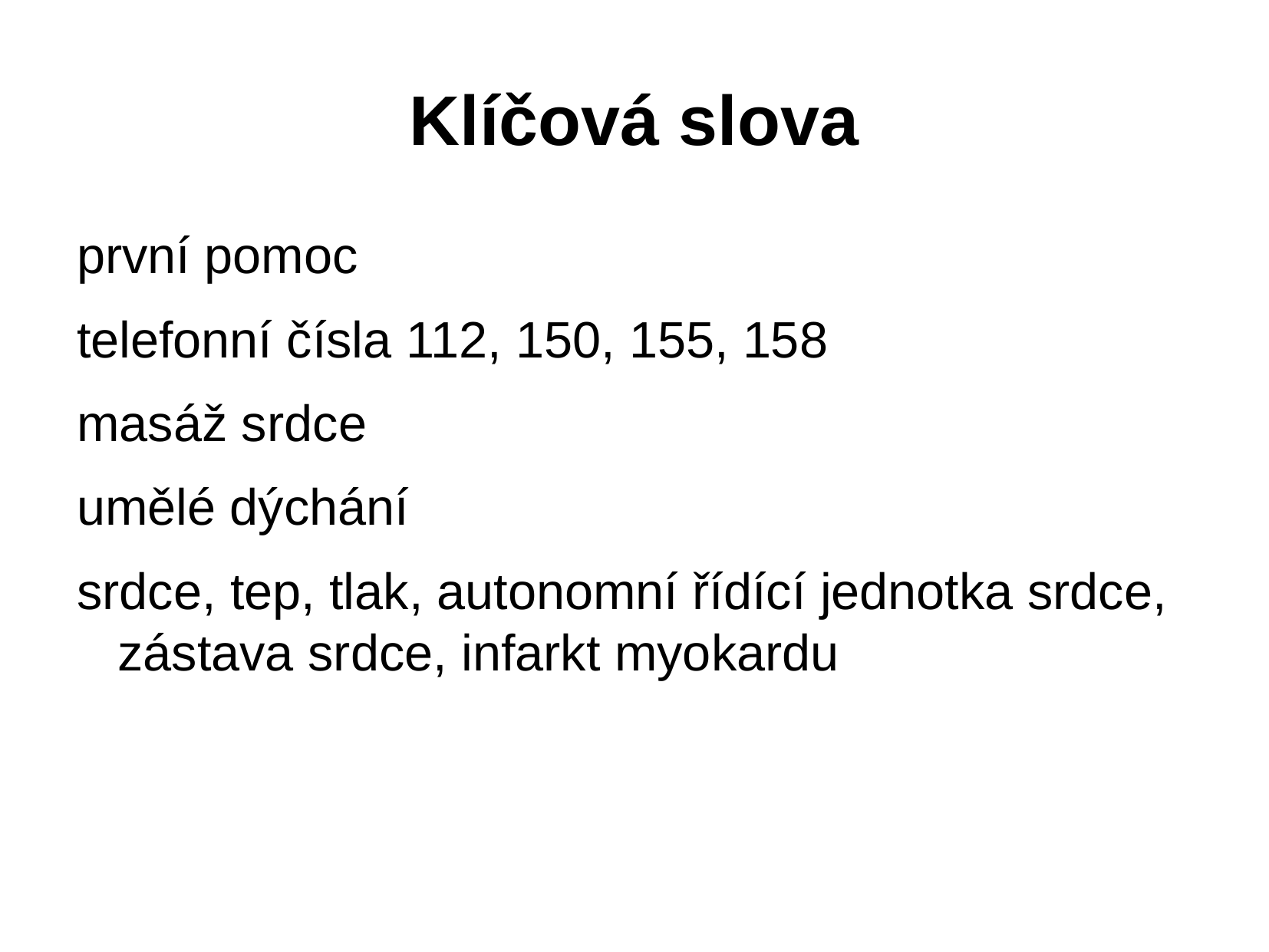

# Klíčová slova
první pomoc
telefonní čísla 112, 150, 155, 158
masáž srdce
umělé dýchání
srdce, tep, tlak, autonomní řídící jednotka srdce, zástava srdce, infarkt myokardu